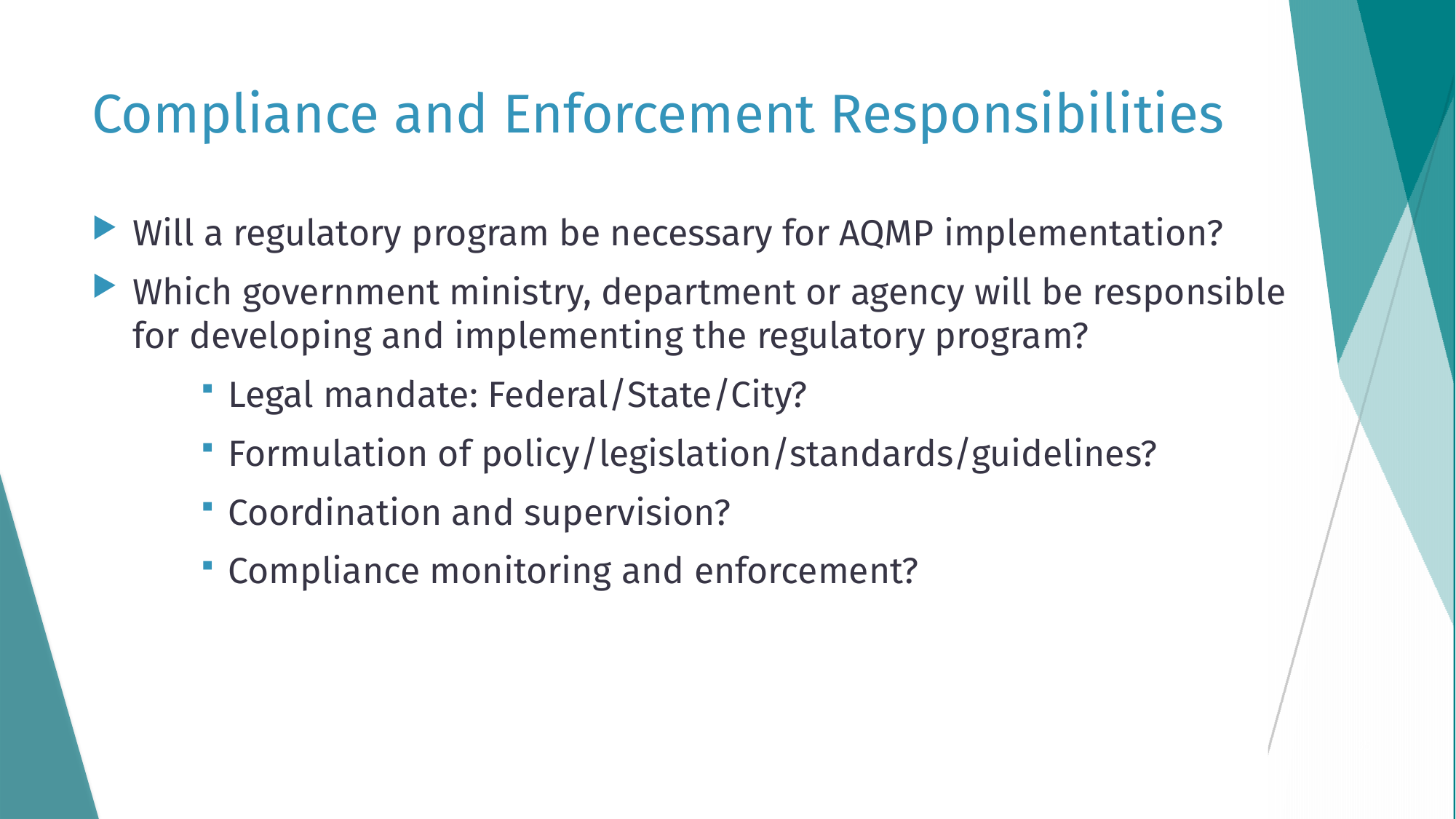

# Compliance and Enforcement Responsibilities
Will a regulatory program be necessary for AQMP implementation?
Which government ministry, department or agency will be responsible for developing and implementing the regulatory program?
Legal mandate: Federal/State/City?
Formulation of policy/legislation/standards/guidelines?
Coordination and supervision?
Compliance monitoring and enforcement?

35